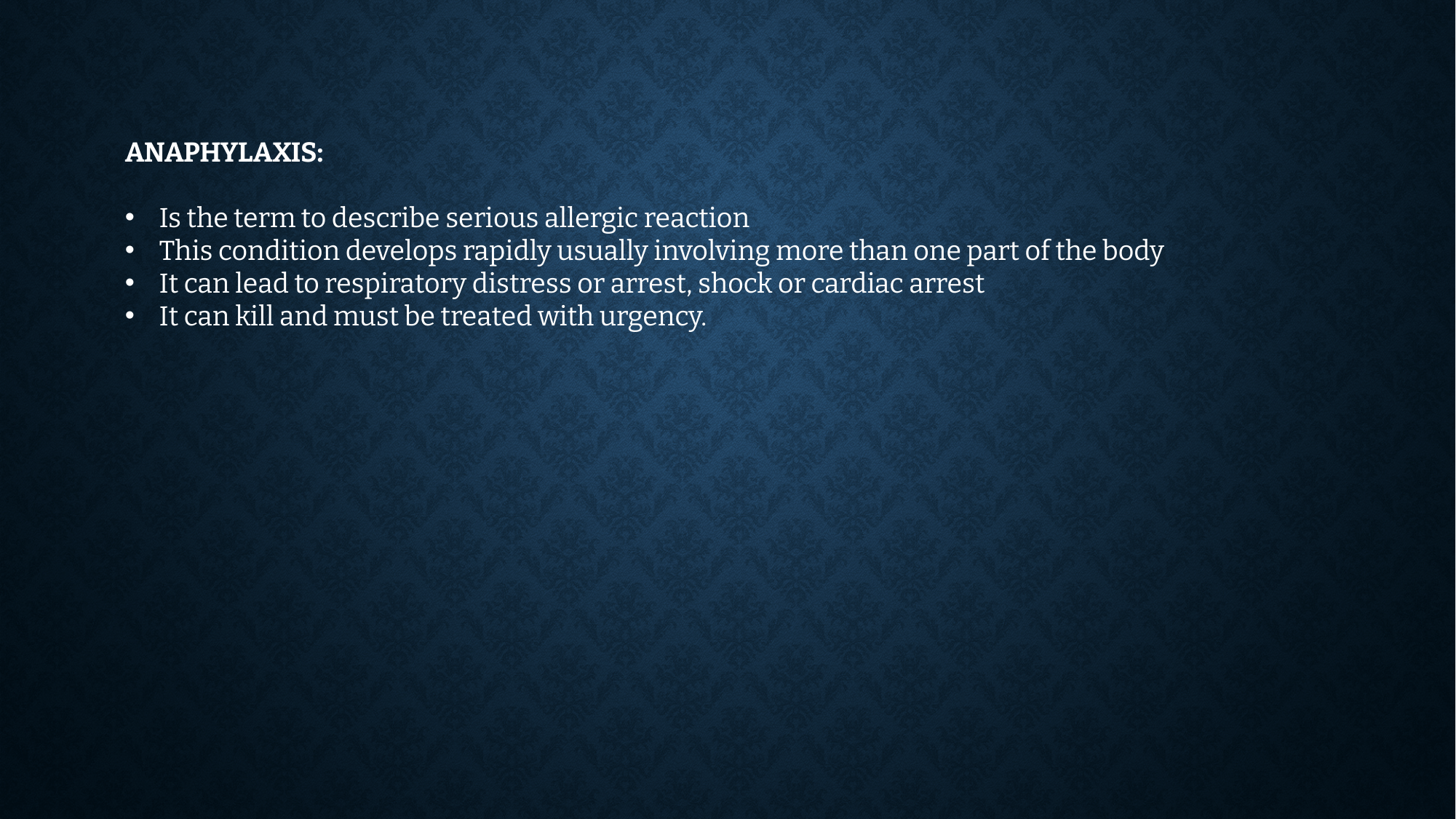

ANAPHYLAXIS:

Is the term to describe serious allergic reaction
This condition develops rapidly usually involving more than one part of the body
It can lead to respiratory distress or arrest, shock or cardiac arrest
It can kill and must be treated with urgency.